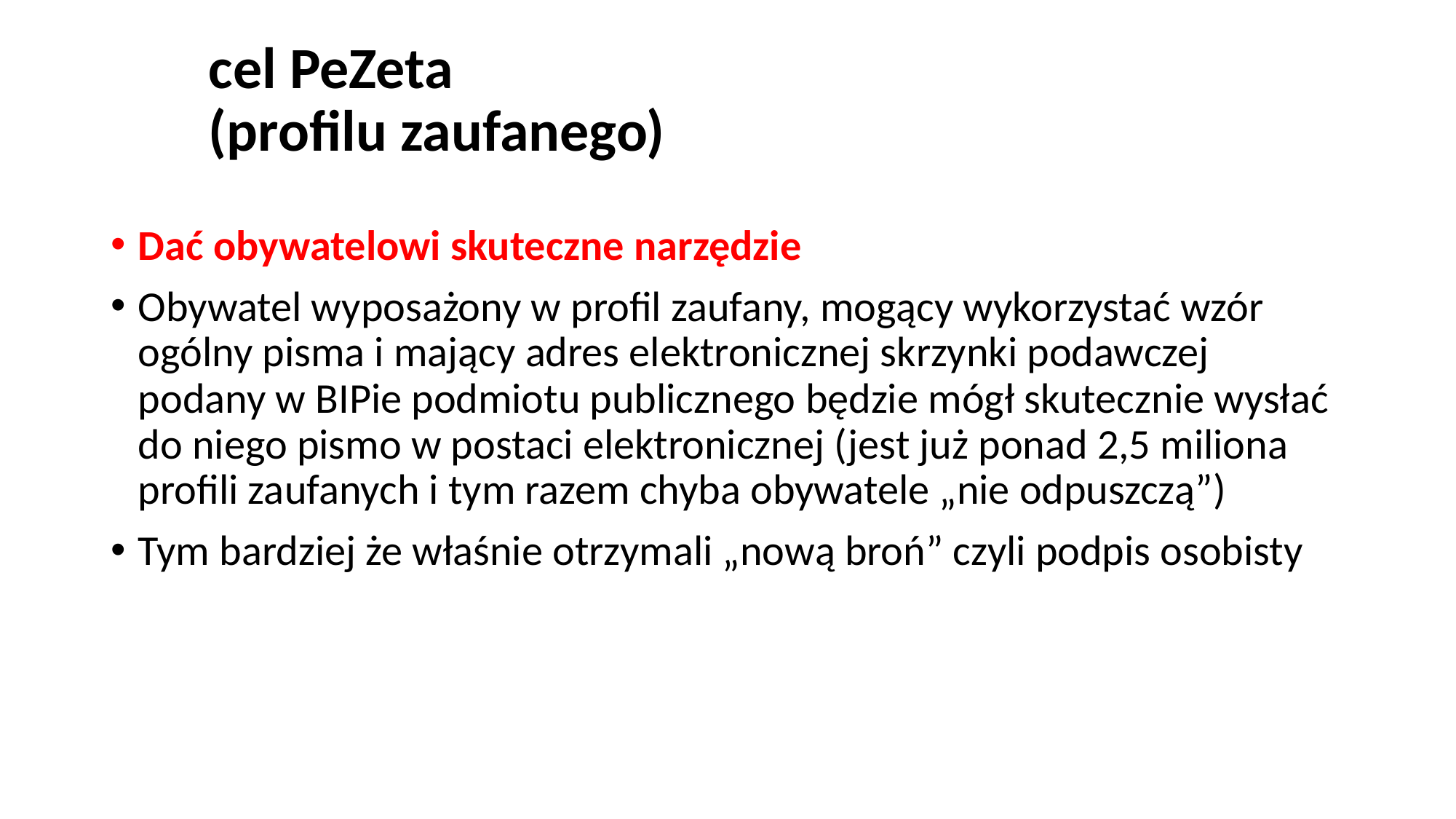

# cel PeZeta (profilu zaufanego)
Dać obywatelowi skuteczne narzędzie
Obywatel wyposażony w profil zaufany, mogący wykorzystać wzór ogólny pisma i mający adres elektronicznej skrzynki podawczej podany w BIPie podmiotu publicznego będzie mógł skutecznie wysłać do niego pismo w postaci elektronicznej (jest już ponad 2,5 miliona  profili zaufanych i tym razem chyba obywatele „nie odpuszczą”)
Tym bardziej że właśnie otrzymali „nową broń” czyli podpis osobisty